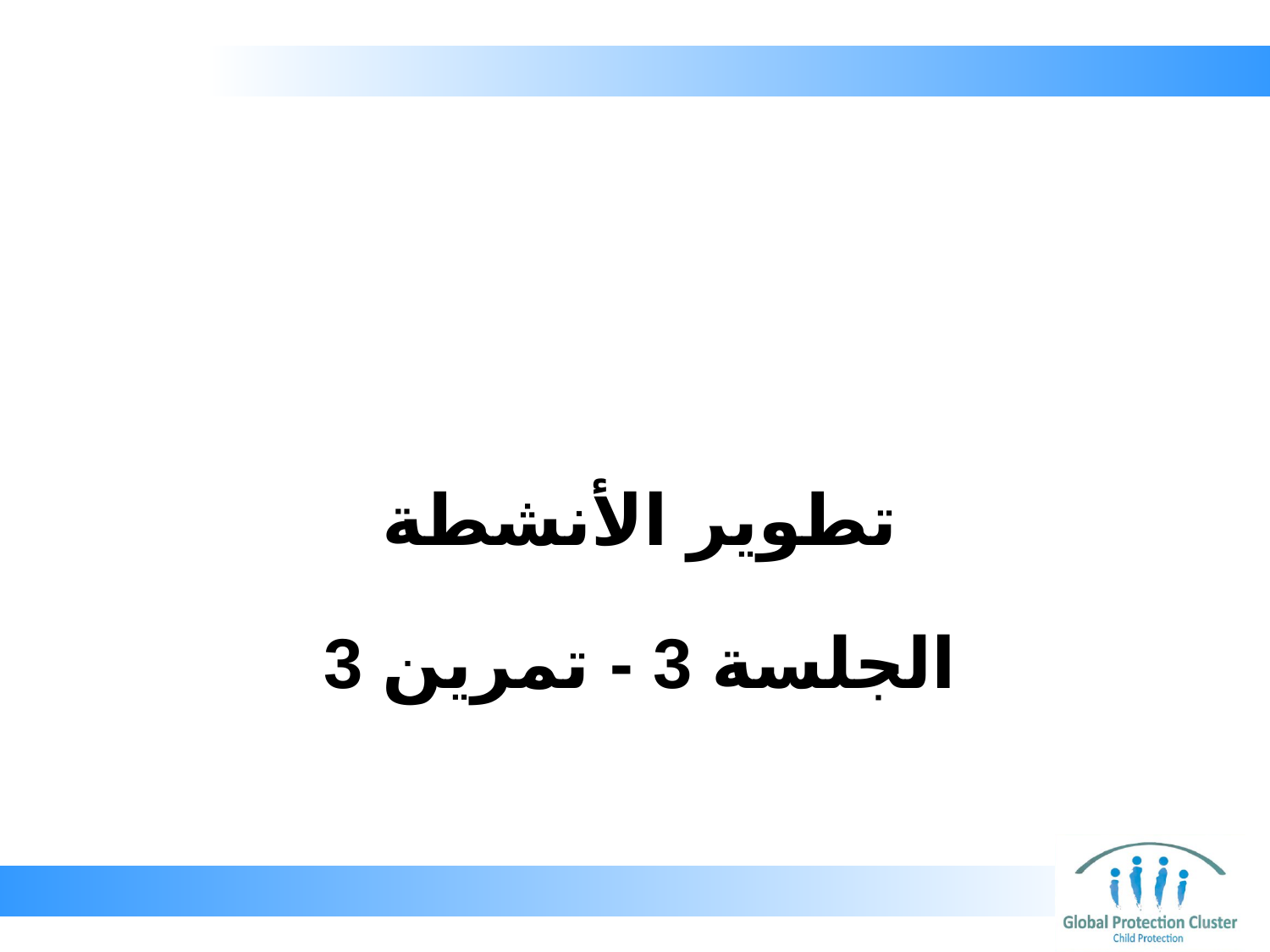

تطوير الأنشطة

# الجلسة 3 - تمرين 3